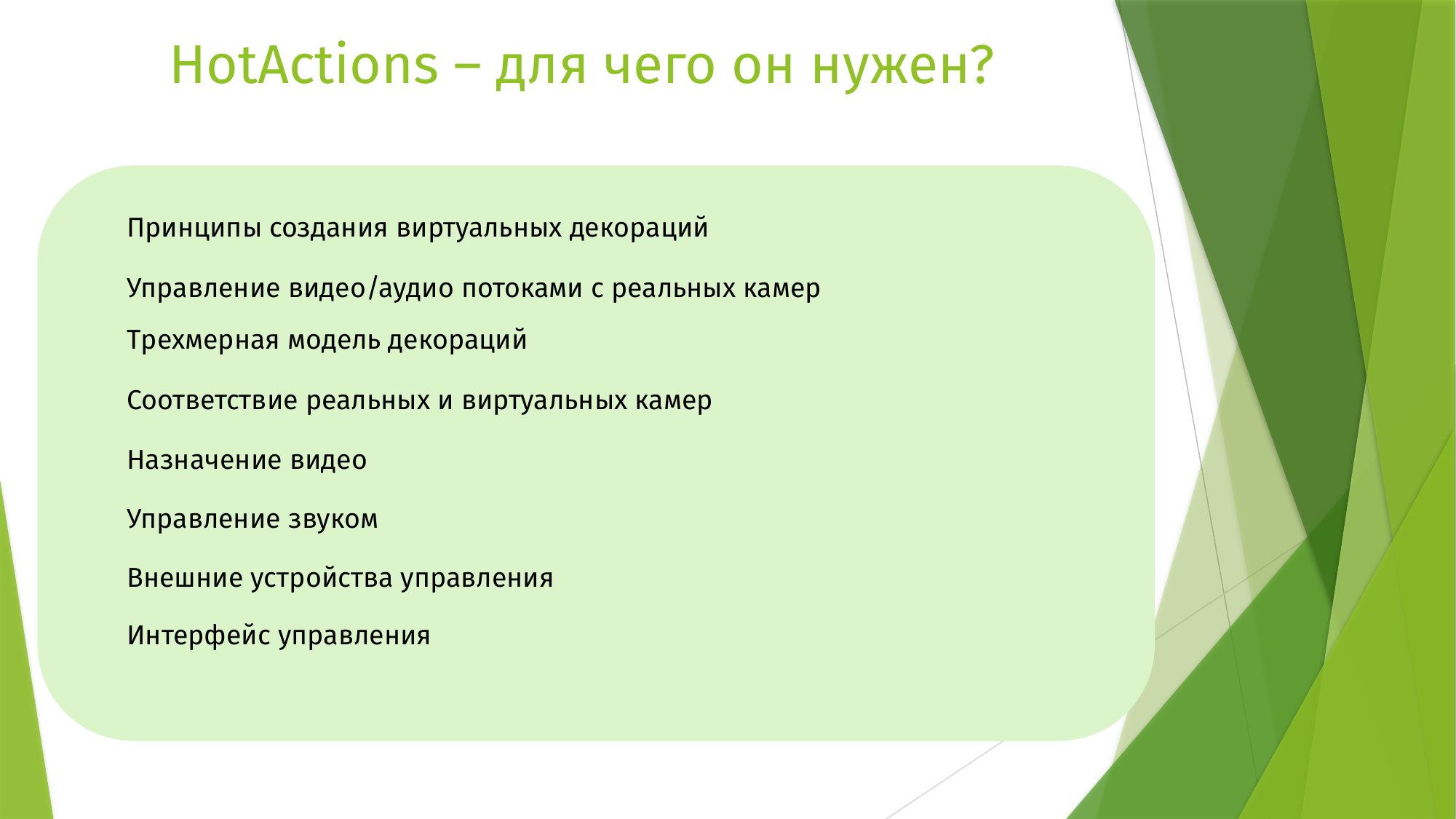

# HotActions – для чего он нужен?

Принципы создания виртуальных декораций
Управление видео/аудио потоками с реальных камер
Трехмерная модель декораций
Соответствие реальных и виртуальных камер
Назначение видео
Управление звуком
Внешние устройства управления
Интерфейс управления